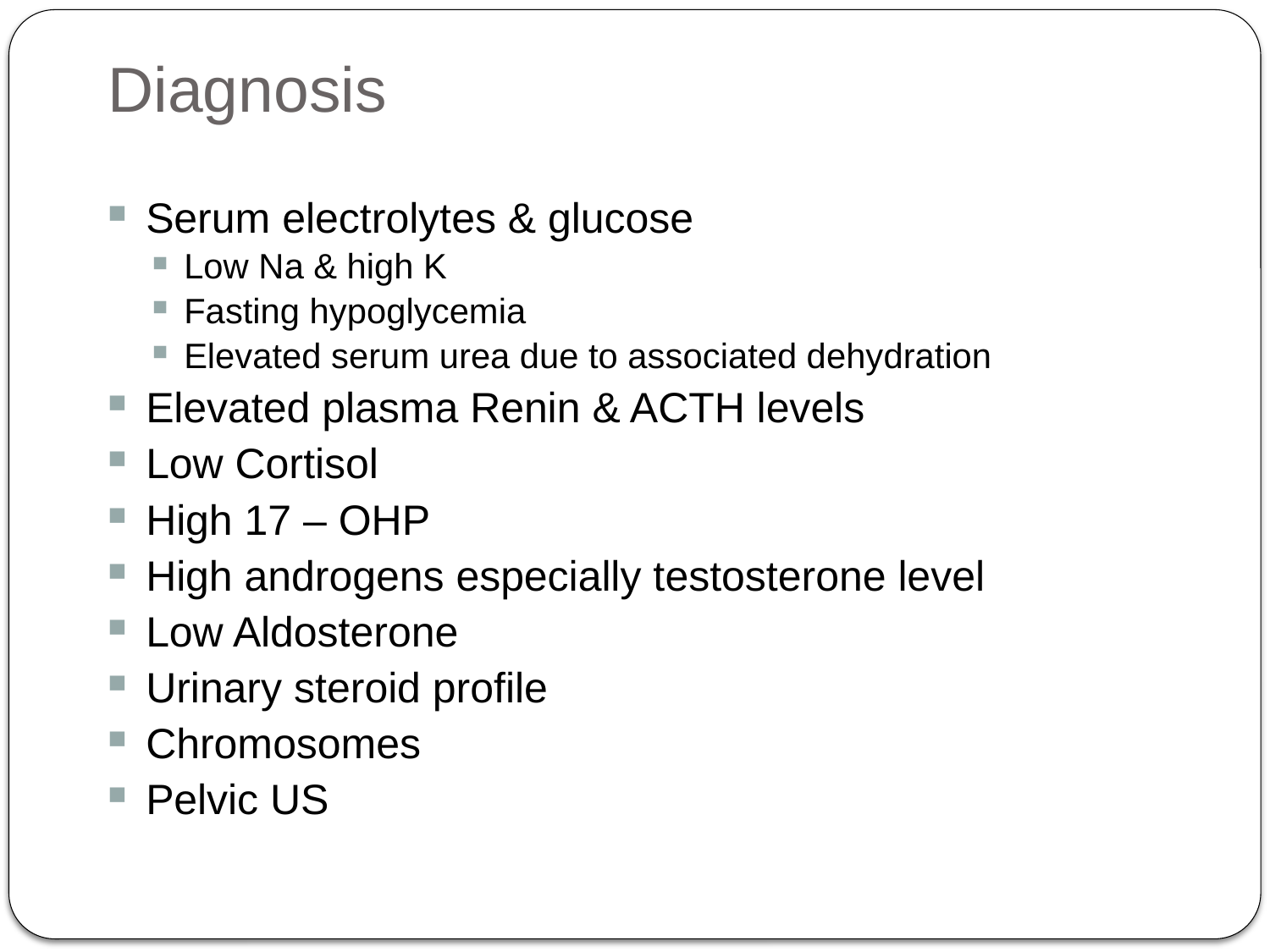

# Diagnosis
Serum electrolytes & glucose
Low Na & high K
Fasting hypoglycemia
Elevated serum urea due to associated dehydration
Elevated plasma Renin & ACTH levels
Low Cortisol
High 17 – OHP
High androgens especially testosterone level
Low Aldosterone
Urinary steroid profile
Chromosomes
Pelvic US